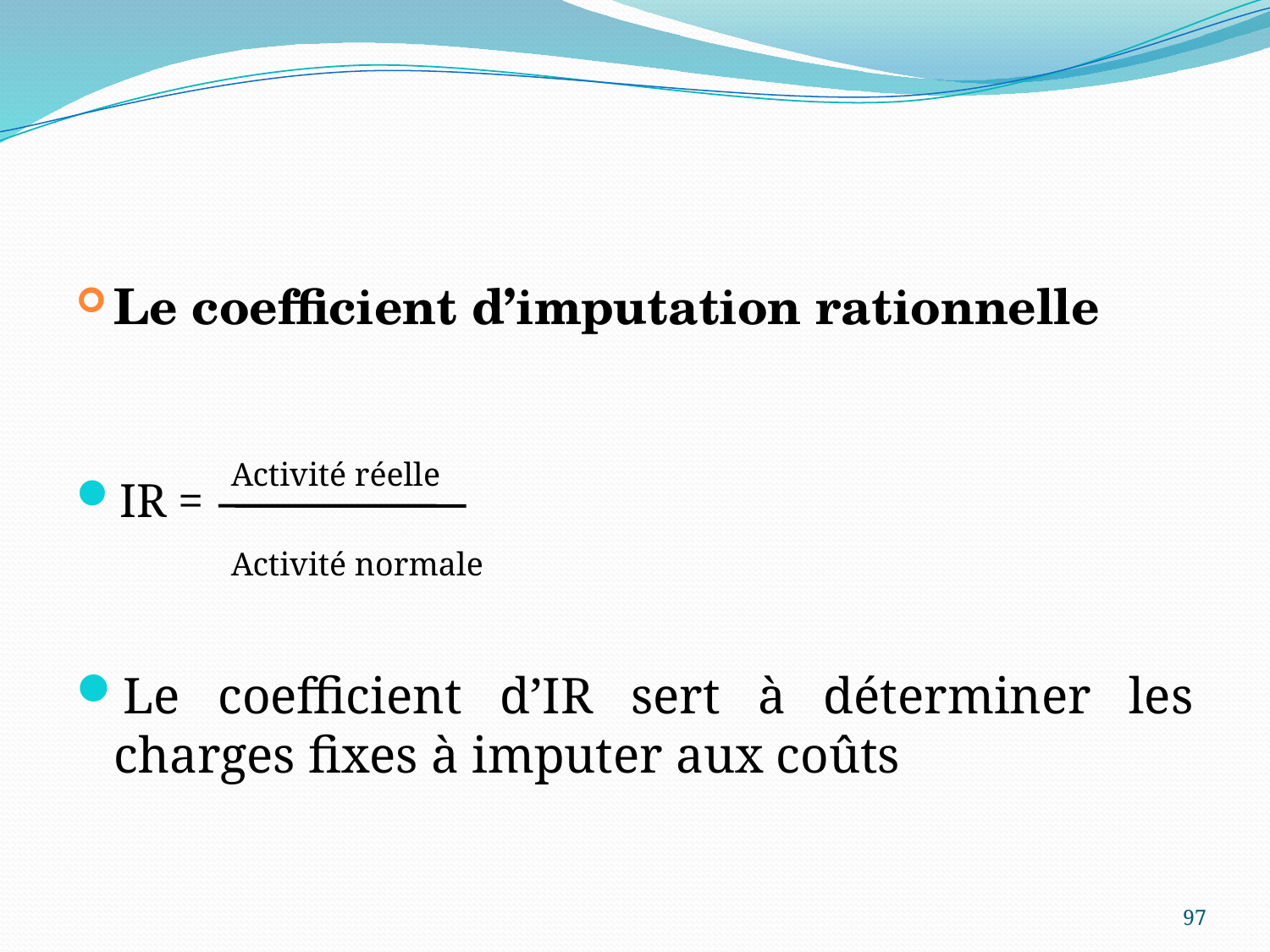

#
Le coefficient d’imputation rationnelle

IR =

Le coefficient d’IR sert à déterminer les charges fixes à imputer aux coûts

| Activité réelle |
| --- |
| Activité normale |
| --- |
97